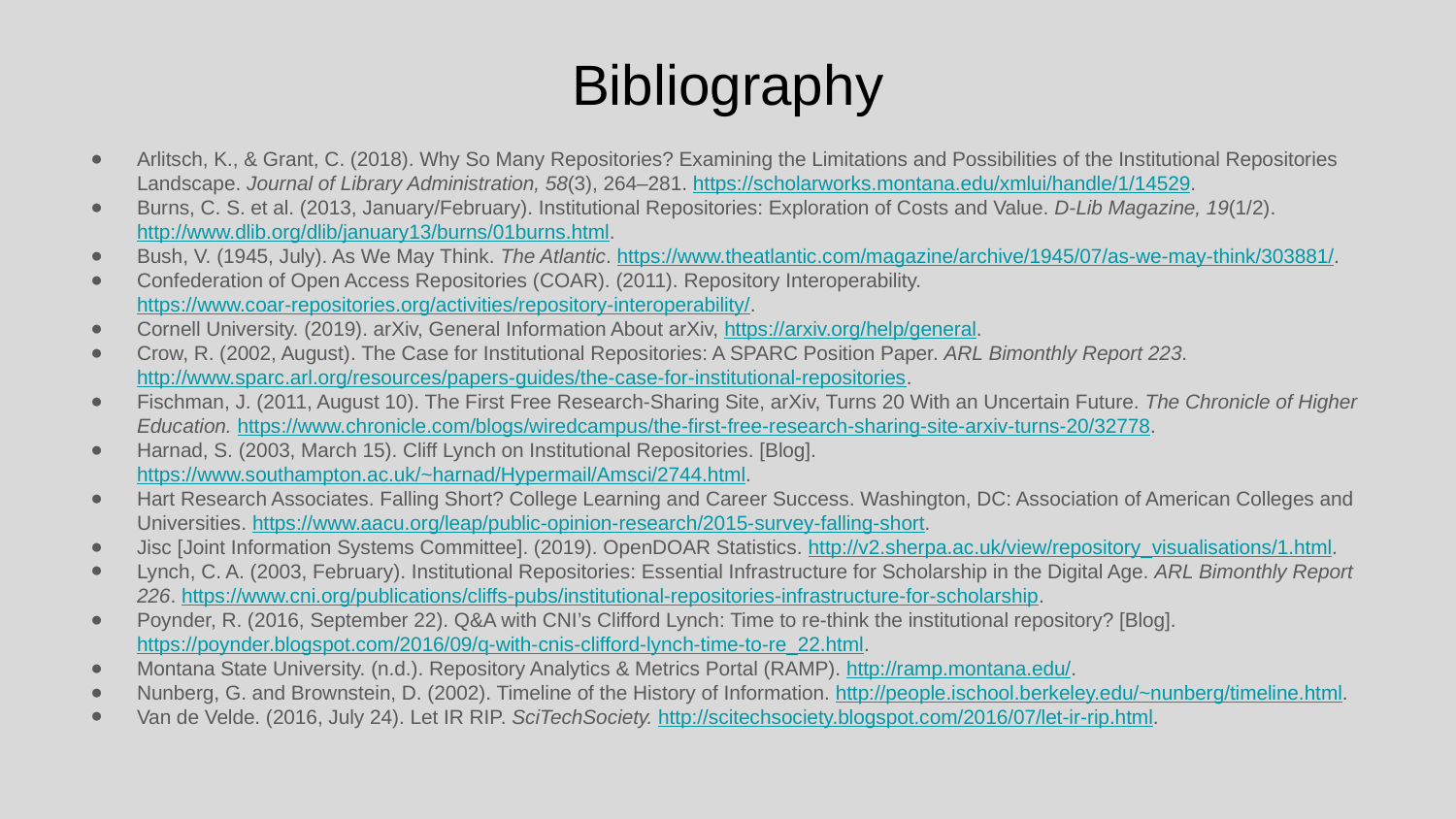

# Bibliography
Arlitsch, K., & Grant, C. (2018). Why So Many Repositories? Examining the Limitations and Possibilities of the Institutional Repositories Landscape. Journal of Library Administration, 58(3), 264–281. https://scholarworks.montana.edu/xmlui/handle/1/14529.
Burns, C. S. et al. (2013, January/February). Institutional Repositories: Exploration of Costs and Value. D-Lib Magazine, 19(1/2). http://www.dlib.org/dlib/january13/burns/01burns.html.
Bush, V. (1945, July). As We May Think. The Atlantic. https://www.theatlantic.com/magazine/archive/1945/07/as-we-may-think/303881/.
Confederation of Open Access Repositories (COAR). (2011). Repository Interoperability. https://www.coar-repositories.org/activities/repository-interoperability/.
Cornell University. (2019). arXiv, General Information About arXiv, https://arxiv.org/help/general.
Crow, R. (2002, August). The Case for Institutional Repositories: A SPARC Position Paper. ARL Bimonthly Report 223.  http://www.sparc.arl.org/resources/papers-guides/the-case-for-institutional-repositories.
Fischman, J. (2011, August 10). The First Free Research-Sharing Site, arXiv, Turns 20 With an Uncertain Future. The Chronicle of Higher Education. https://www.chronicle.com/blogs/wiredcampus/the-first-free-research-sharing-site-arxiv-turns-20/32778.
Harnad, S. (2003, March 15). Cliff Lynch on Institutional Repositories. [Blog]. https://www.southampton.ac.uk/~harnad/Hypermail/Amsci/2744.html.
Hart Research Associates. Falling Short? College Learning and Career Success. Washington, DC: Association of American Colleges and Universities. https://www.aacu.org/leap/public-opinion-research/2015-survey-falling-short.
Jisc [Joint Information Systems Committee]. (2019). OpenDOAR Statistics. http://v2.sherpa.ac.uk/view/repository_visualisations/1.html.
Lynch, C. A. (2003, February). Institutional Repositories: Essential Infrastructure for Scholarship in the Digital Age. ARL Bimonthly Report 226. https://www.cni.org/publications/cliffs-pubs/institutional-repositories-infrastructure-for-scholarship.
Poynder, R. (2016, September 22). Q&A with CNI’s Clifford Lynch: Time to re-think the institutional repository? [Blog]. https://poynder.blogspot.com/2016/09/q-with-cnis-clifford-lynch-time-to-re_22.html.
Montana State University. (n.d.). Repository Analytics & Metrics Portal (RAMP). http://ramp.montana.edu/.
Nunberg, G. and Brownstein, D. (2002). Timeline of the History of Information. http://people.ischool.berkeley.edu/~nunberg/timeline.html.
Van de Velde. (2016, July 24). Let IR RIP. SciTechSociety. http://scitechsociety.blogspot.com/2016/07/let-ir-rip.html.